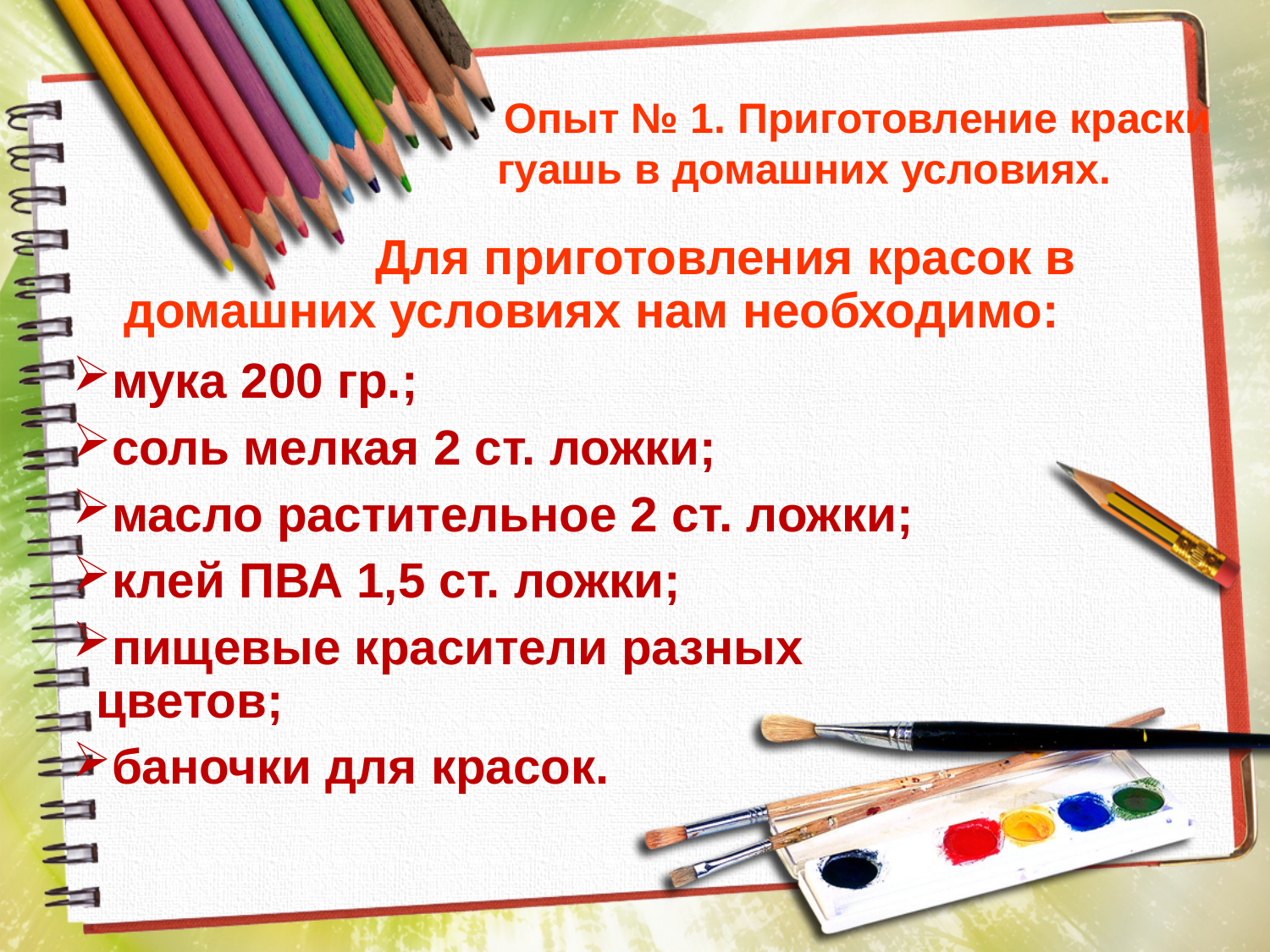

# Опыт № 1. Приготовление краски гуашь в домашних условиях.
                    Для приготовления красок в домашних условиях нам необходимо:

мука 200 гр.;
соль мелкая 2 ст. ложки;
масло растительное 2 ст. ложки;
клей ПВА 1,5 ст. ложки;
пищевые красители разных цветов;
баночки для красок.